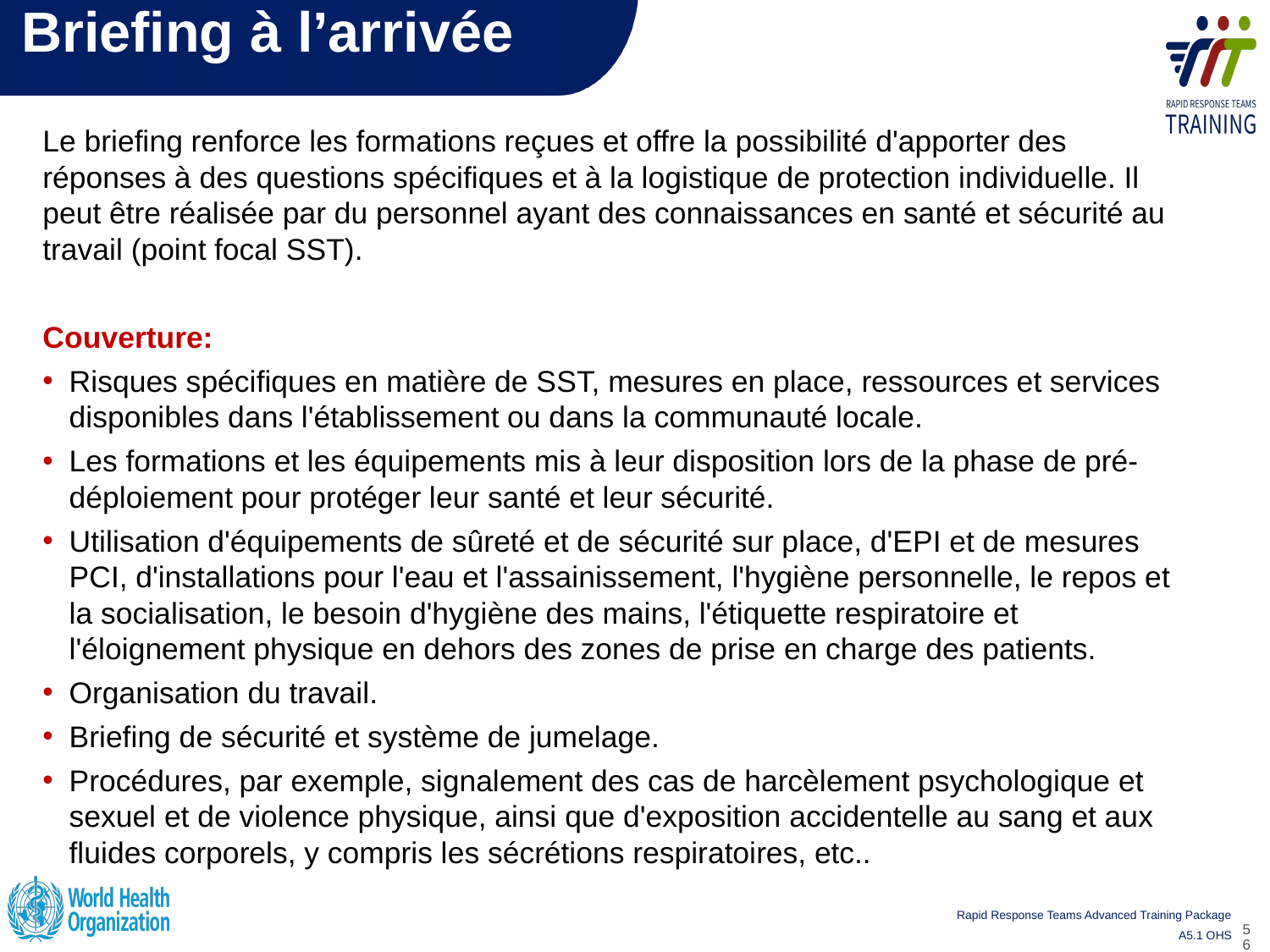

# Briefing à l’arrivée
Le briefing renforce les formations reçues et offre la possibilité d'apporter des réponses à des questions spécifiques et à la logistique de protection individuelle. Il peut être réalisée par du personnel ayant des connaissances en santé et sécurité au travail (point focal SST).

Couverture:
Risques spécifiques en matière de SST, mesures en place, ressources et services disponibles dans l'établissement ou dans la communauté locale.
Les formations et les équipements mis à leur disposition lors de la phase de pré-déploiement pour protéger leur santé et leur sécurité.
Utilisation d'équipements de sûreté et de sécurité sur place, d'EPI et de mesures PCI, d'installations pour l'eau et l'assainissement, l'hygiène personnelle, le repos et la socialisation, le besoin d'hygiène des mains, l'étiquette respiratoire et l'éloignement physique en dehors des zones de prise en charge des patients.
Organisation du travail.
Briefing de sécurité et système de jumelage.
Procédures, par exemple, signalement des cas de harcèlement psychologique et sexuel et de violence physique, ainsi que d'exposition accidentelle au sang et aux fluides corporels, y compris les sécrétions respiratoires, etc..
56